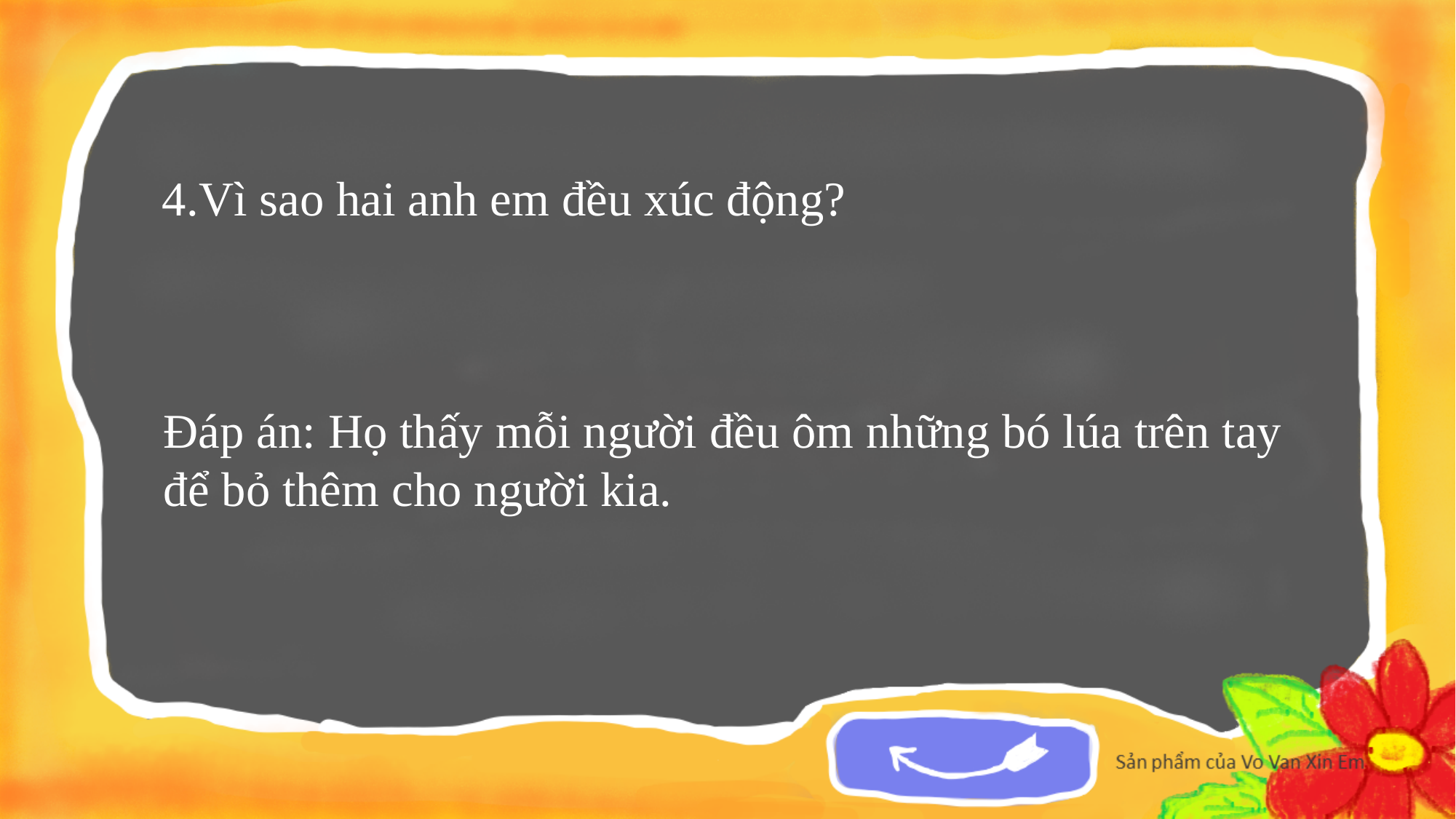

4.Vì sao hai anh em đều xúc động?
Đáp án: Họ thấy mỗi người đều ôm những bó lúa trên tay
để bỏ thêm cho người kia.